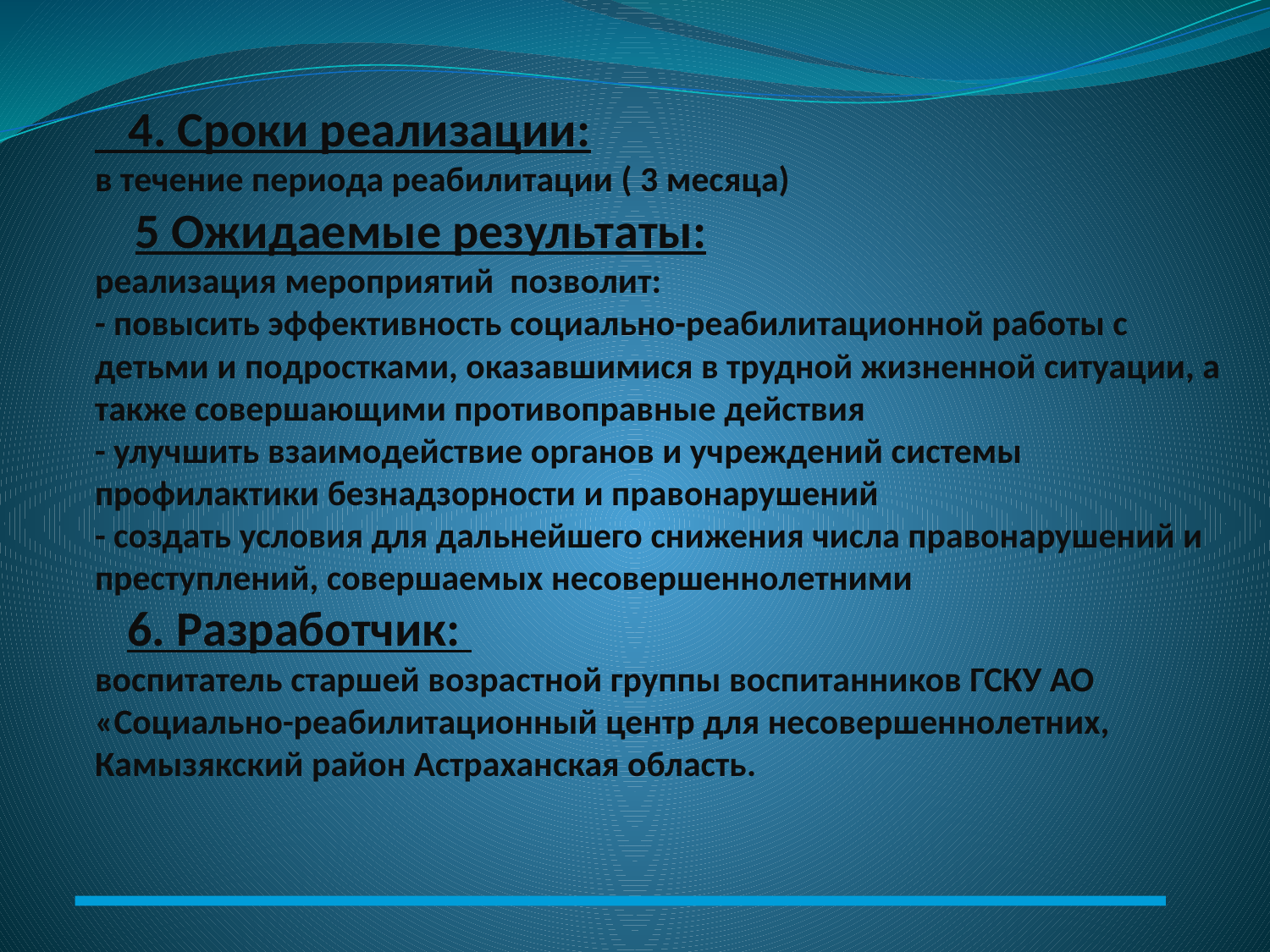

# 4. Сроки реализации: в течение периода реабилитации ( 3 месяца) 5 Ожидаемые результаты: реализация мероприятий  позволит: - повысить эффективность социально-реабилитационной работы с детьми и подростками, оказавшимися в трудной жизненной ситуации, а также совершающими противоправные действия - улучшить взаимодействие органов и учреждений системы профилактики безнадзорности и правонарушений - создать условия для дальнейшего снижения числа правонарушений и преступлений, совершаемых несовершеннолетними 6. Разработчик: воспитатель старшей возрастной группы воспитанников ГСКУ АО «Социально-реабилитационный центр для несовершеннолетних, Камызякский район Астраханская область.